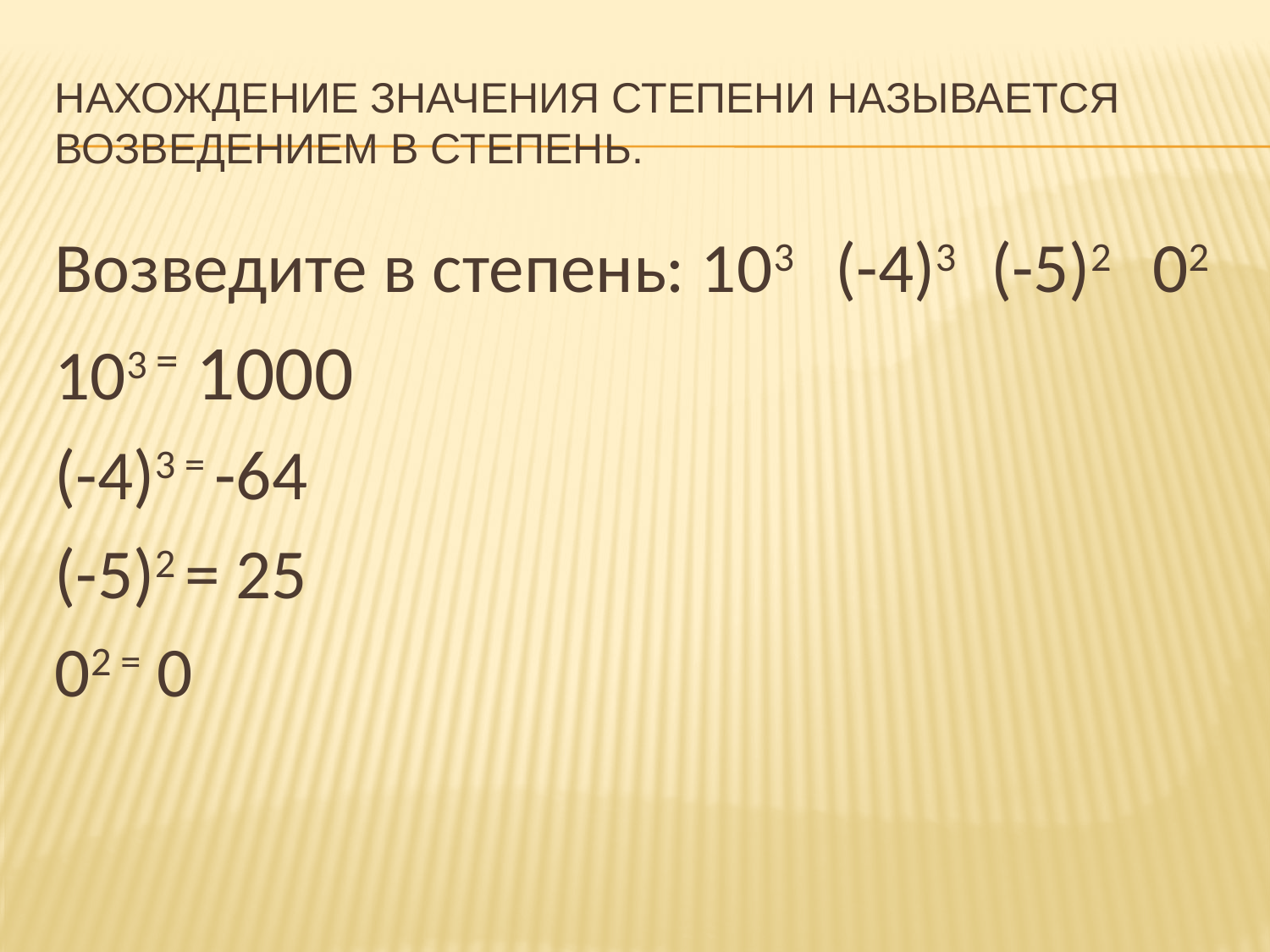

# Нахождение значения степени называется возведением в степень.
Возведите в степень: 103   (-4)3   (-5)2   02
103 = 1000
(-4)3 = -64
(-5)2 = 25
02 = 0